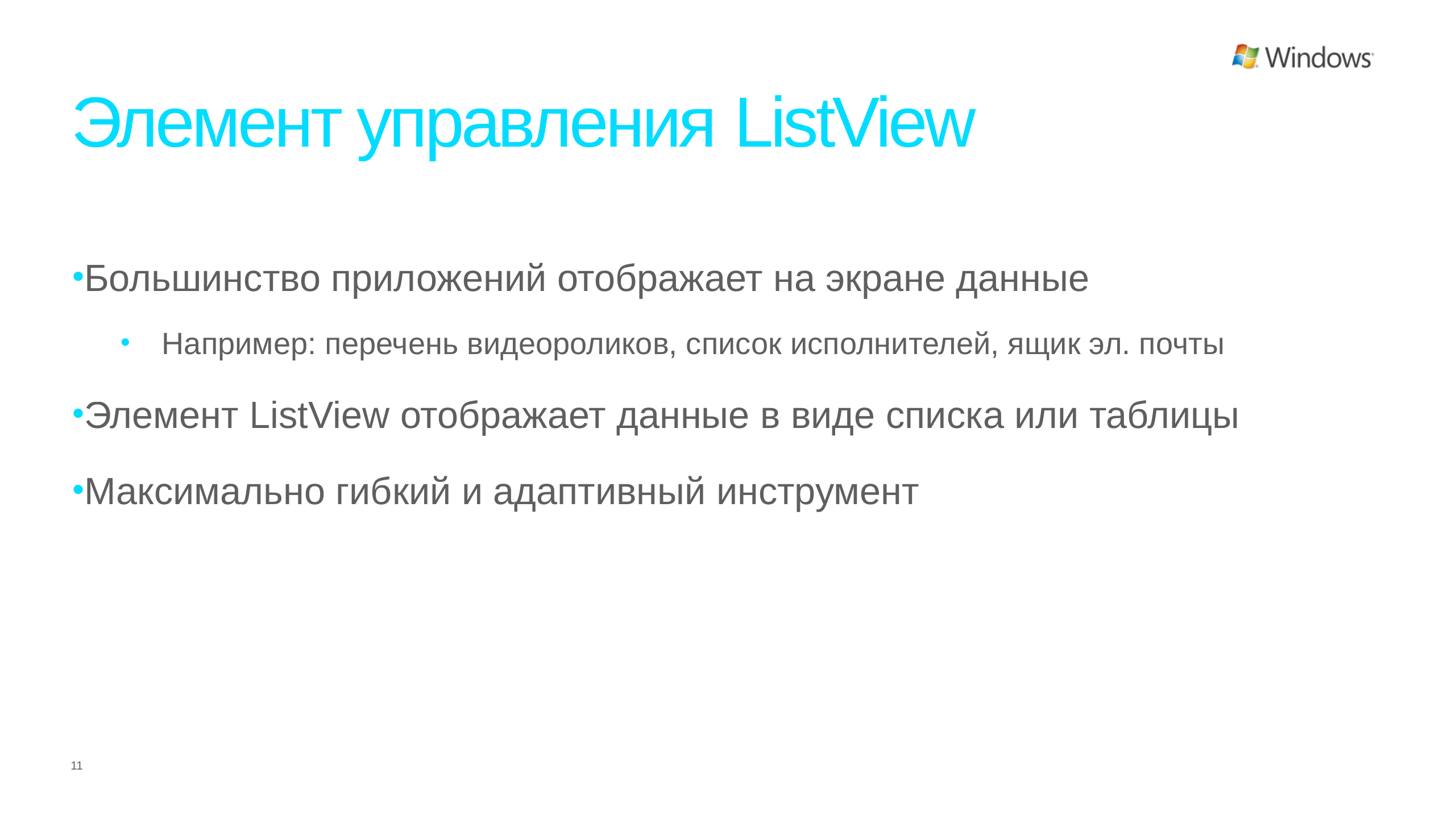

# Элемент управления ListView
Большинство приложений отображает на экране данные
Например: перечень видеороликов, список исполнителей, ящик эл. почты
Элемент ListView отображает данные в виде списка или таблицы
Максимально гибкий и адаптивный инструмент